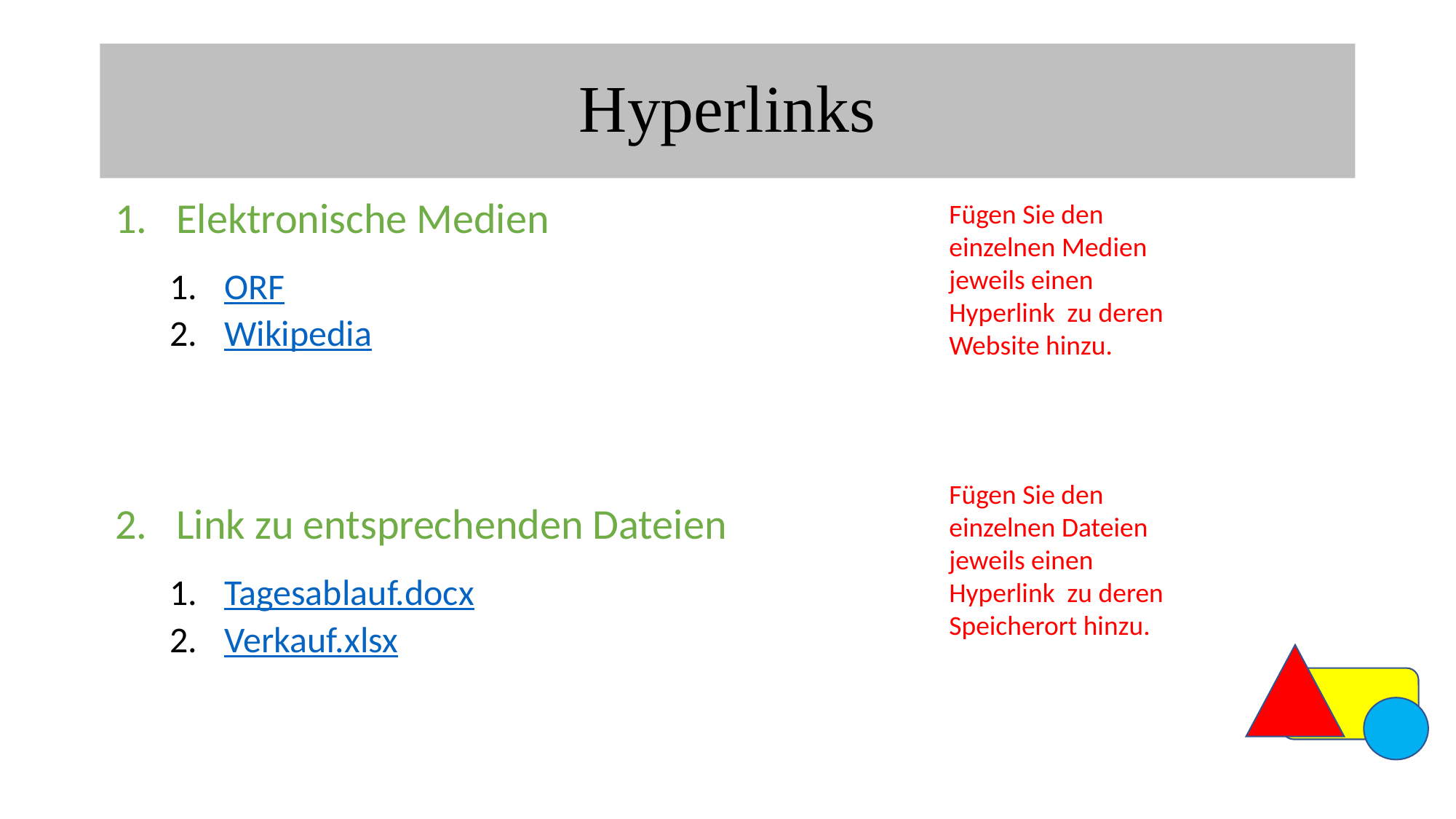

# Hyperlinks
Elektronische Medien
ORF
Wikipedia
Link zu entsprechenden Dateien
Tagesablauf.docx
Verkauf.xlsx
Fügen Sie den einzelnen Medien jeweils einen Hyperlink  zu deren Website hinzu.
Fügen Sie den einzelnen Dateien jeweils einen Hyperlink  zu deren Speicherort hinzu.